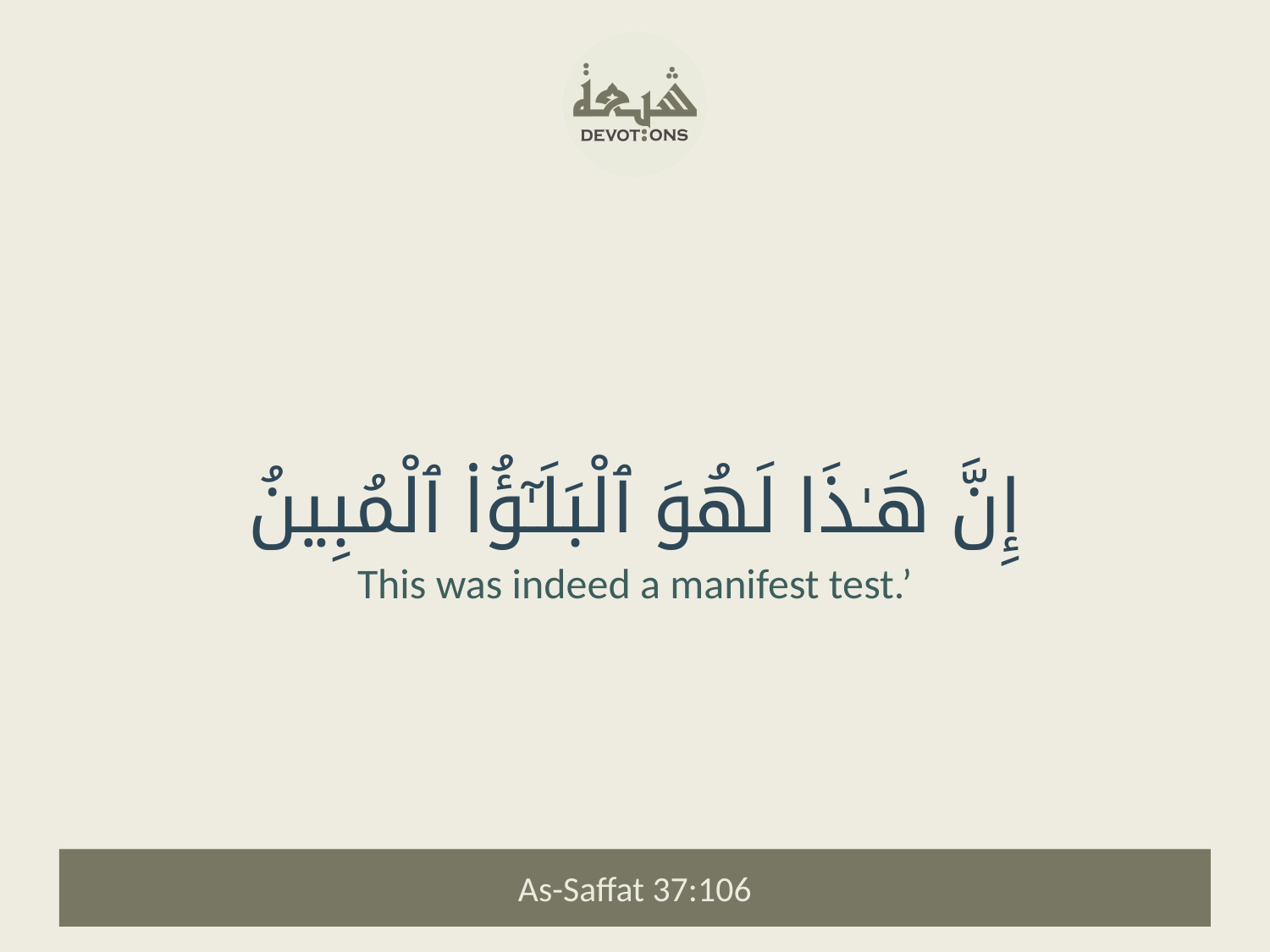

إِنَّ هَـٰذَا لَهُوَ ٱلْبَلَـٰٓؤُا۟ ٱلْمُبِينُ
This was indeed a manifest test.’
As-Saffat 37:106